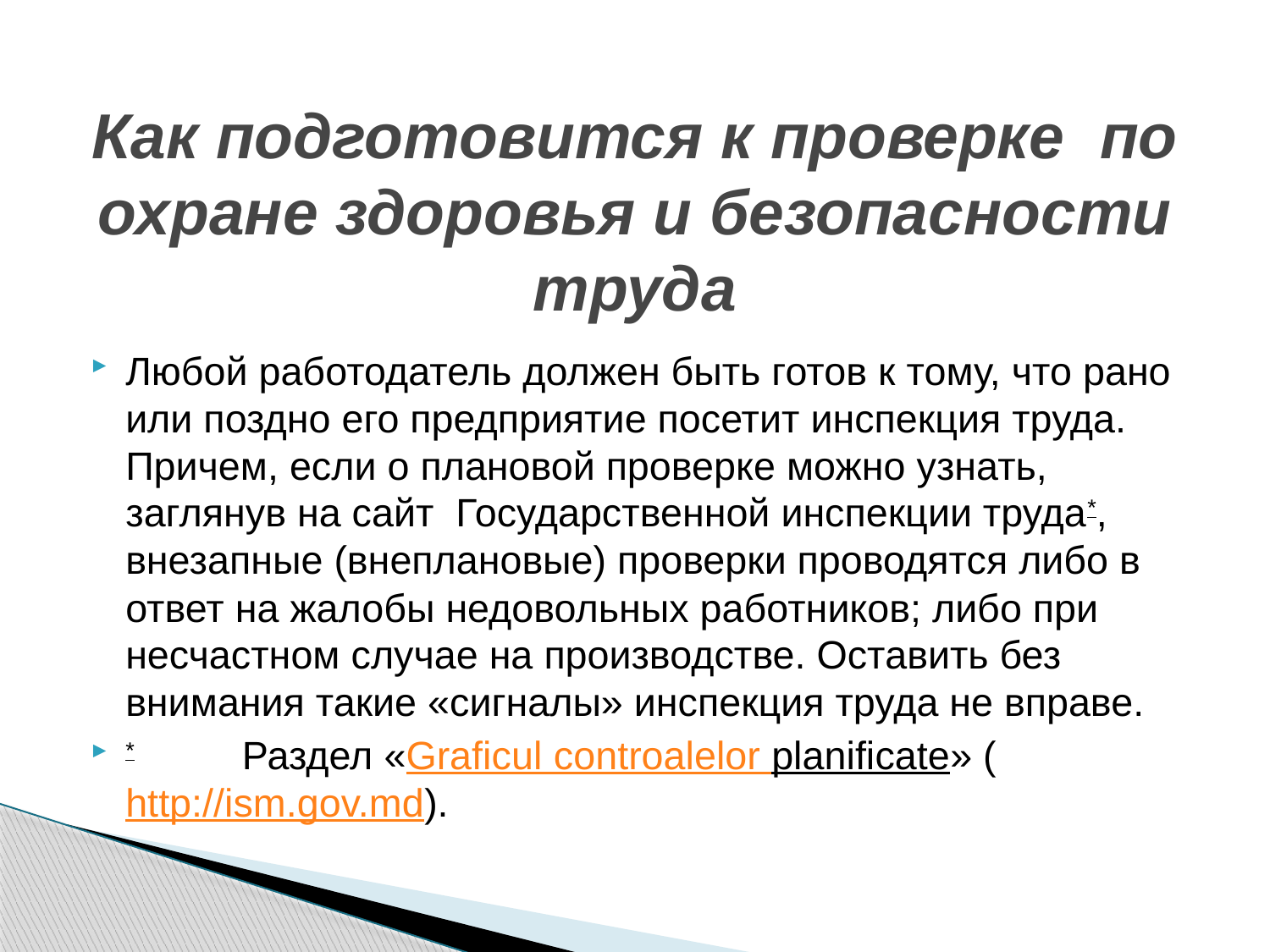

# Как подготовится к проверке  по охране здоровья и безопасности труда

Любой работодатель должен быть готов к тому, что рано или поздно его предприятие посетит инспекция труда. Причем, если о плановой проверке можно узнать, заглянув на сайт  Государственной инспекции труда*, внезапные (внеплановые) проверки проводятся либо в ответ на жалобы недовольных работников; либо при несчастном случае на производстве. Оставить без внимания такие «сигналы» инспекция труда не вправе.
*	 Раздел «Graficul controalelor planificate» (http://ism.gov.md).